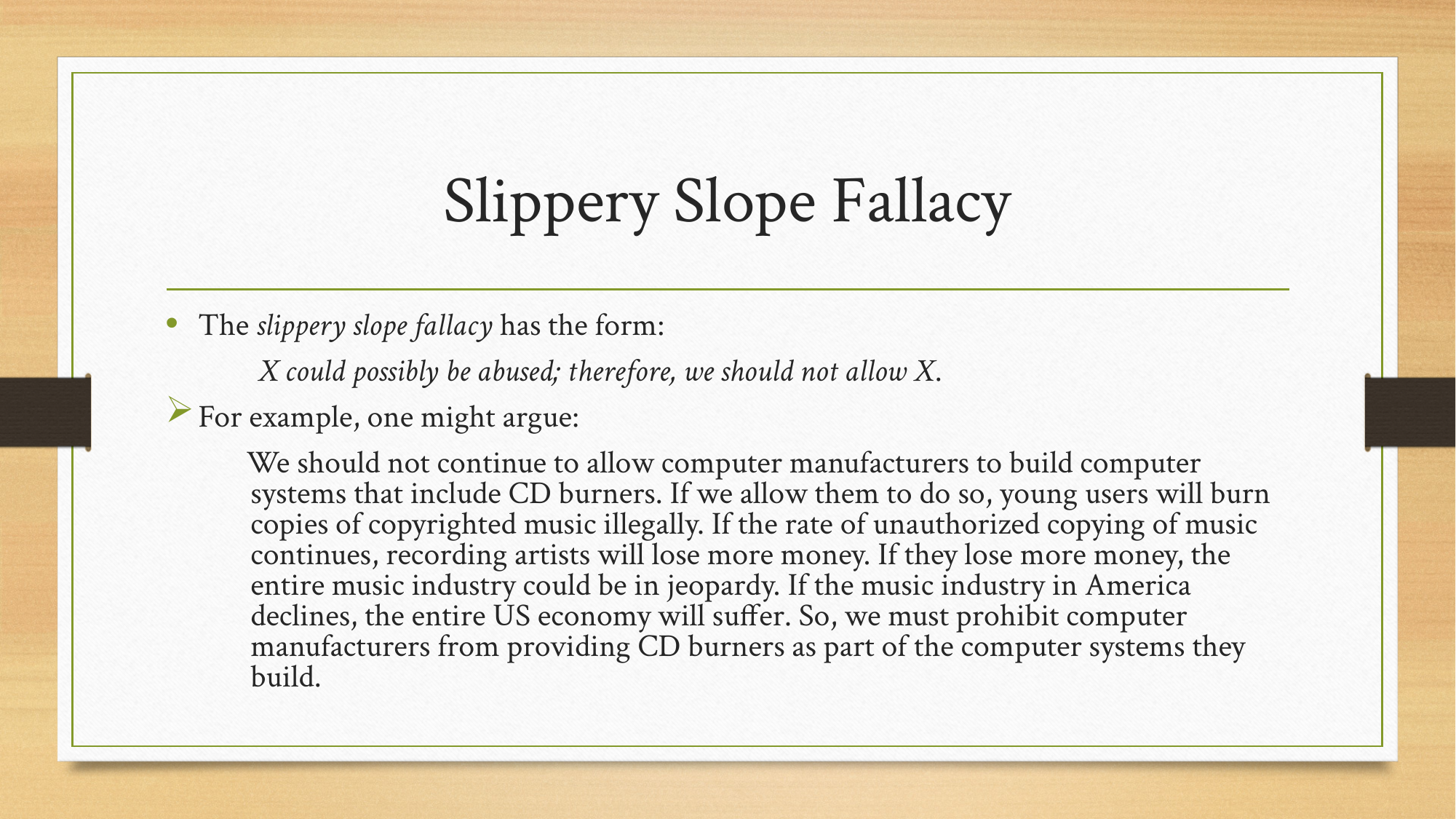

# Slippery Slope Fallacy
The slippery slope fallacy has the form:
X could possibly be abused; therefore, we should not allow X.
For example, one might argue:
    We should not continue to allow computer manufacturers to build computer systems that include CD burners. If we allow them to do so, young users will burn copies of copyrighted music illegally. If the rate of unauthorized copying of music continues, recording artists will lose more money. If they lose more money, the entire music industry could be in jeopardy. If the music industry in America declines, the entire US economy will suffer. So, we must prohibit computer manufacturers from providing CD burners as part of the computer systems they build.